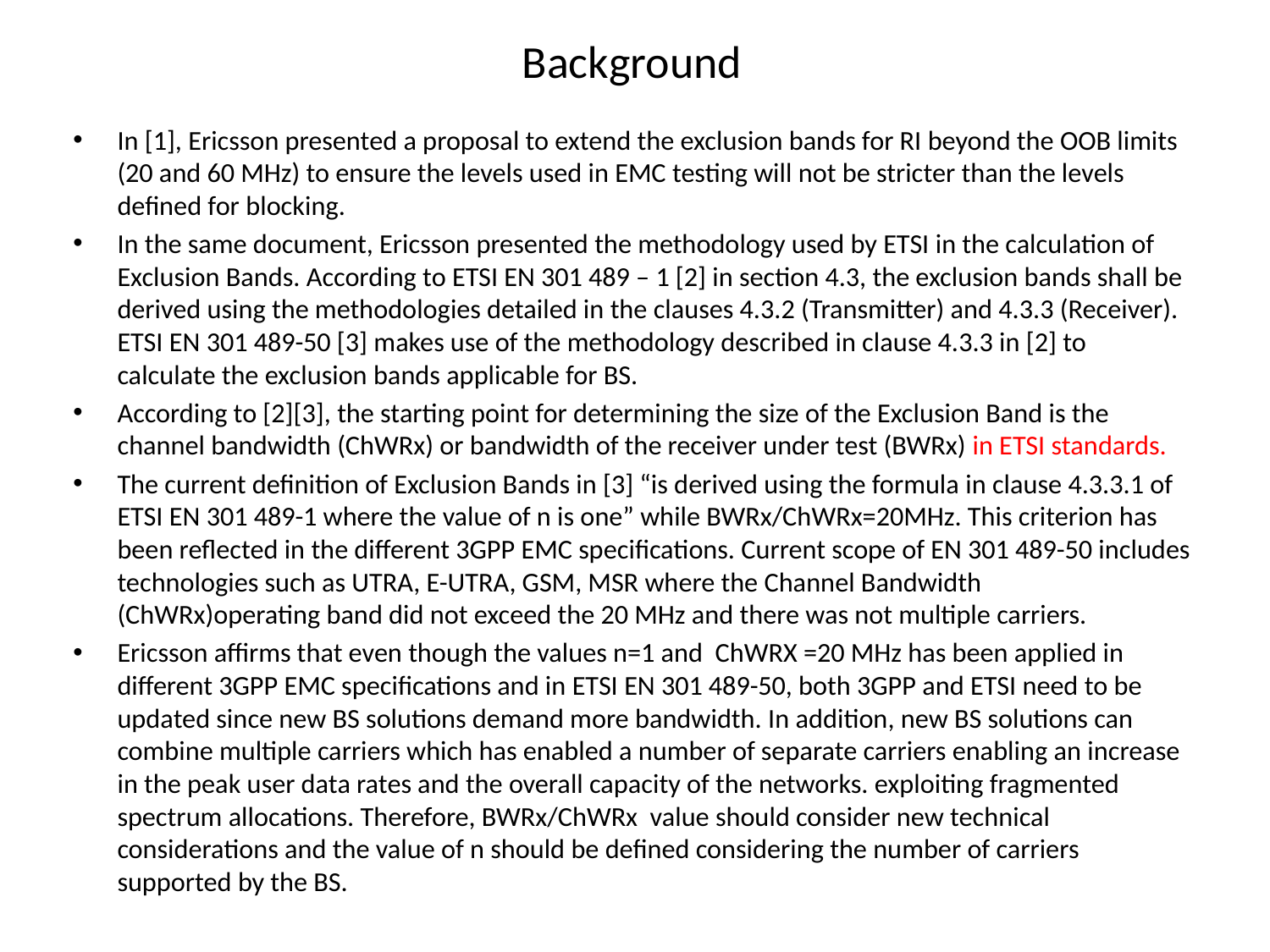

# Background
In [1], Ericsson presented a proposal to extend the exclusion bands for RI beyond the OOB limits (20 and 60 MHz) to ensure the levels used in EMC testing will not be stricter than the levels defined for blocking.
In the same document, Ericsson presented the methodology used by ETSI in the calculation of Exclusion Bands. According to ETSI EN 301 489 – 1 [2] in section 4.3, the exclusion bands shall be derived using the methodologies detailed in the clauses 4.3.2 (Transmitter) and 4.3.3 (Receiver).  ETSI EN 301 489-50 [3] makes use of the methodology described in clause 4.3.3 in [2] to calculate the exclusion bands applicable for BS.
According to [2][3], the starting point for determining the size of the Exclusion Band is the channel bandwidth (ChWRx) or bandwidth of the receiver under test (BWRx) in ETSI standards.
The current definition of Exclusion Bands in [3] “is derived using the formula in clause 4.3.3.1 of ETSI EN 301 489-1 where the value of n is one” while BWRx/ChWRx=20MHz. This criterion has been reflected in the different 3GPP EMC specifications. Current scope of EN 301 489-50 includes technologies such as UTRA, E-UTRA, GSM, MSR where the Channel Bandwidth (ChWRx)operating band did not exceed the 20 MHz and there was not multiple carriers.
Ericsson affirms that even though the values n=1 and  ChWRX =20 MHz has been applied in different 3GPP EMC specifications and in ETSI EN 301 489-50, both 3GPP and ETSI need to be updated since new BS solutions demand more bandwidth. In addition, new BS solutions can combine multiple carriers which has enabled a number of separate carriers enabling an increase in the peak user data rates and the overall capacity of the networks. exploiting fragmented spectrum allocations. Therefore, BWRx/ChWRx  value should consider new technical considerations and the value of n should be defined considering the number of carriers supported by the BS.